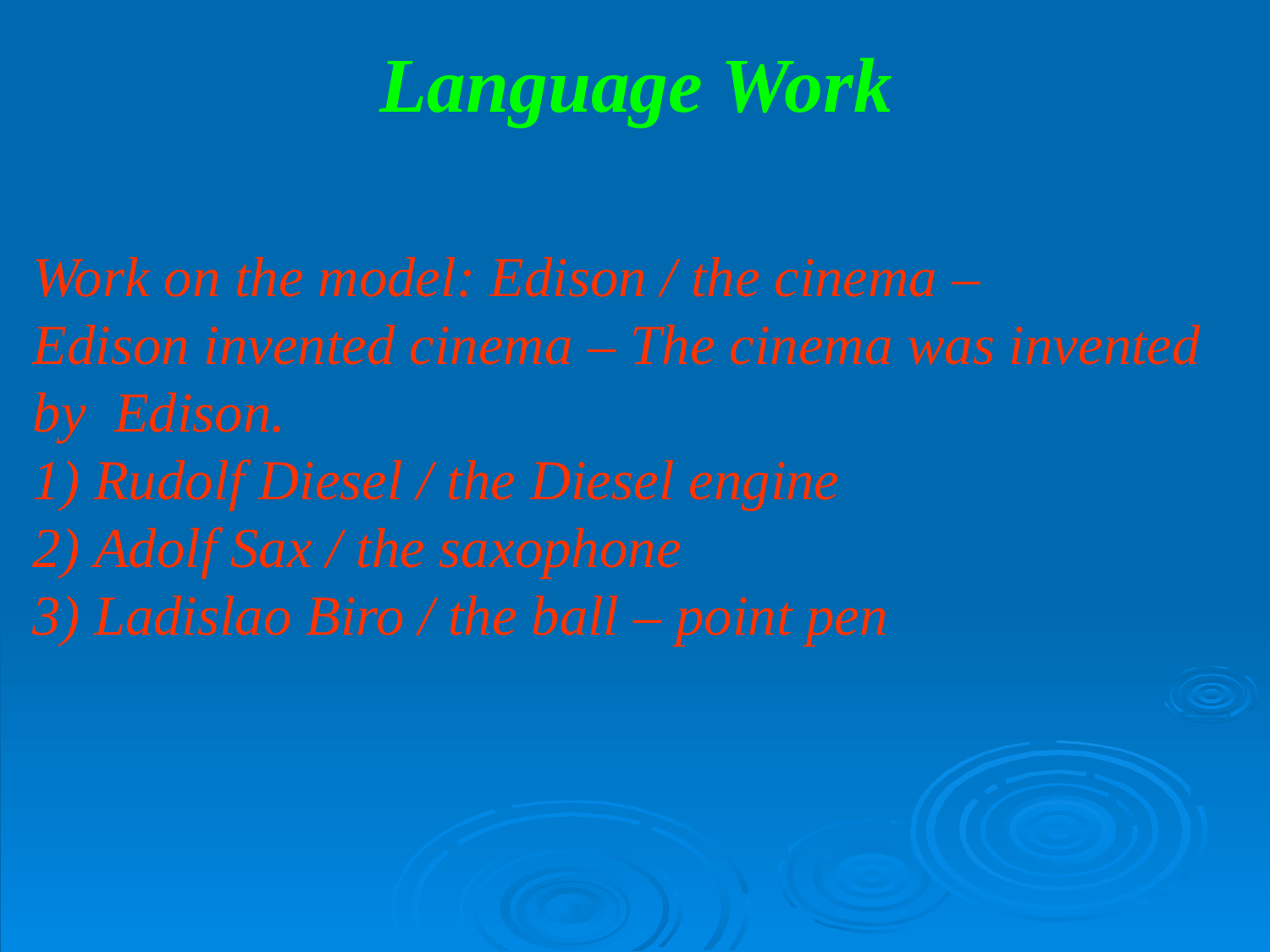

# Language Work

Work on the model: Edison / the cinema –
Edison invented cinema – The cinema was invented by  Edison.
1) Rudolf Diesel / the Diesel engine
2) Adolf Sax / the saxophone
3) Ladislao Biro / the ball – point pen